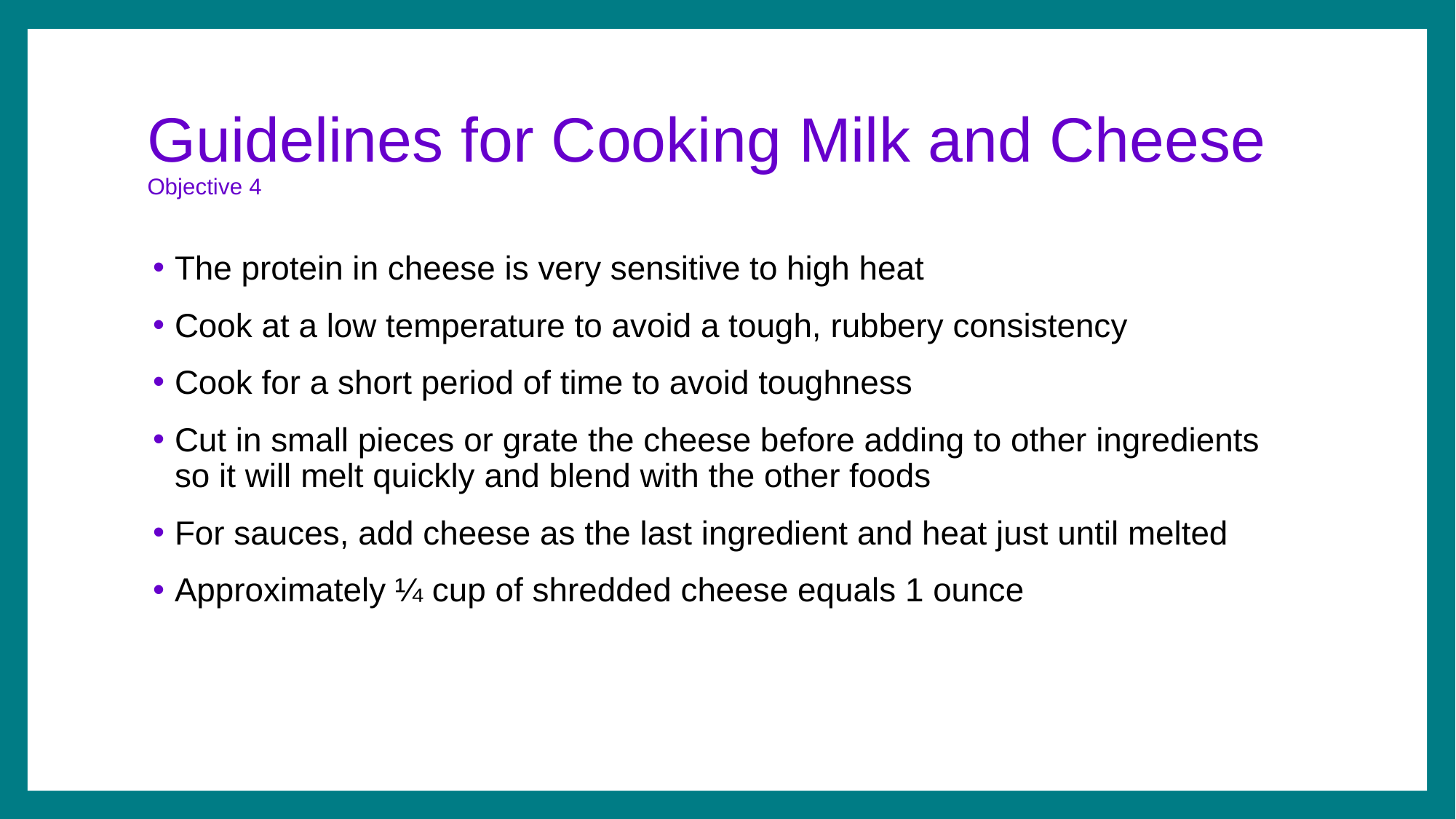

# Guidelines for Cooking Milk and Cheese Objective 4
The protein in cheese is very sensitive to high heat
Cook at a low temperature to avoid a tough, rubbery consistency
Cook for a short period of time to avoid toughness
Cut in small pieces or grate the cheese before adding to other ingredients so it will melt quickly and blend with the other foods
For sauces, add cheese as the last ingredient and heat just until melted
Approximately ¼ cup of shredded cheese equals 1 ounce